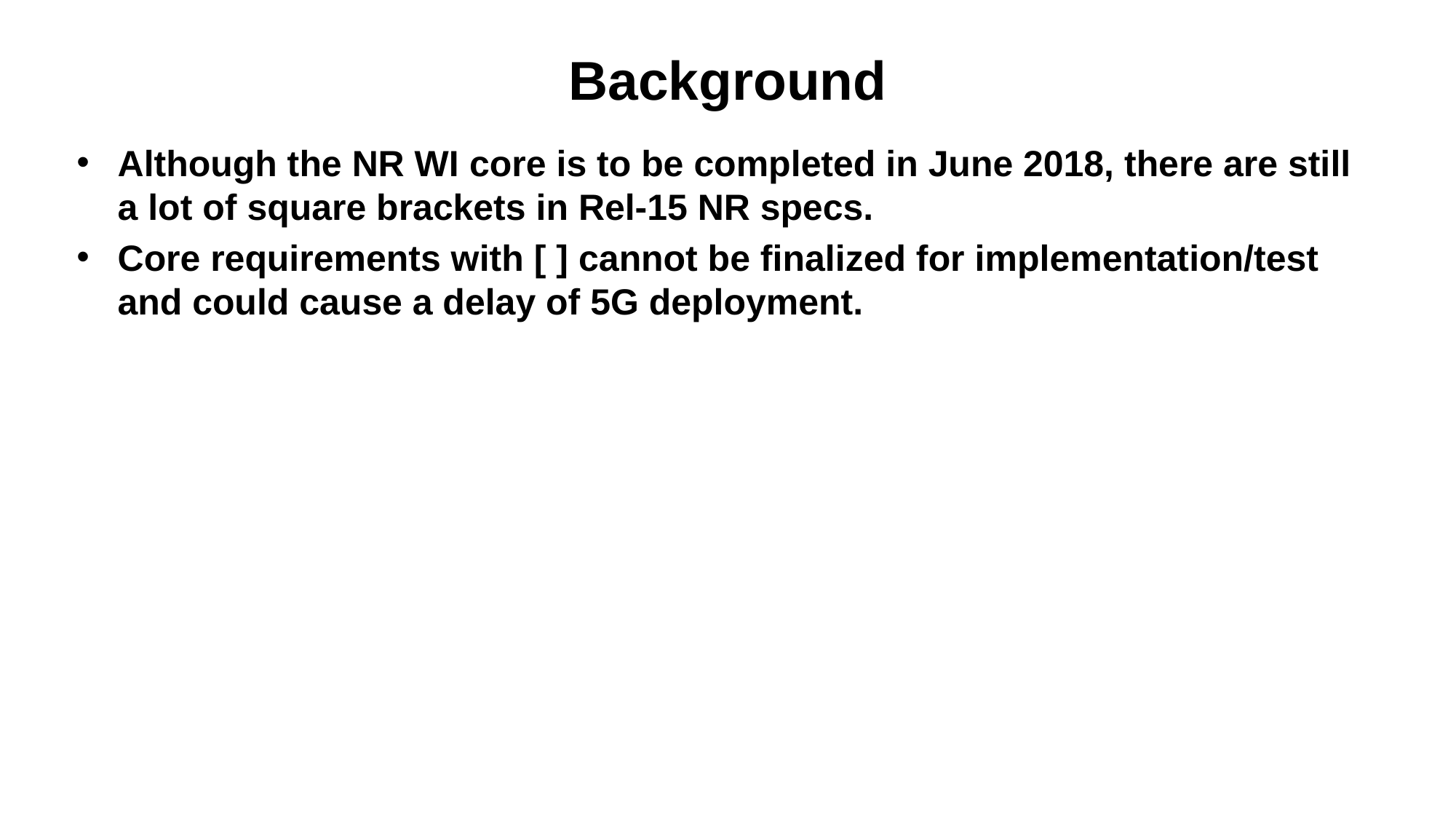

# Background
Although the NR WI core is to be completed in June 2018, there are still a lot of square brackets in Rel-15 NR specs.
Core requirements with [ ] cannot be finalized for implementation/test and could cause a delay of 5G deployment.